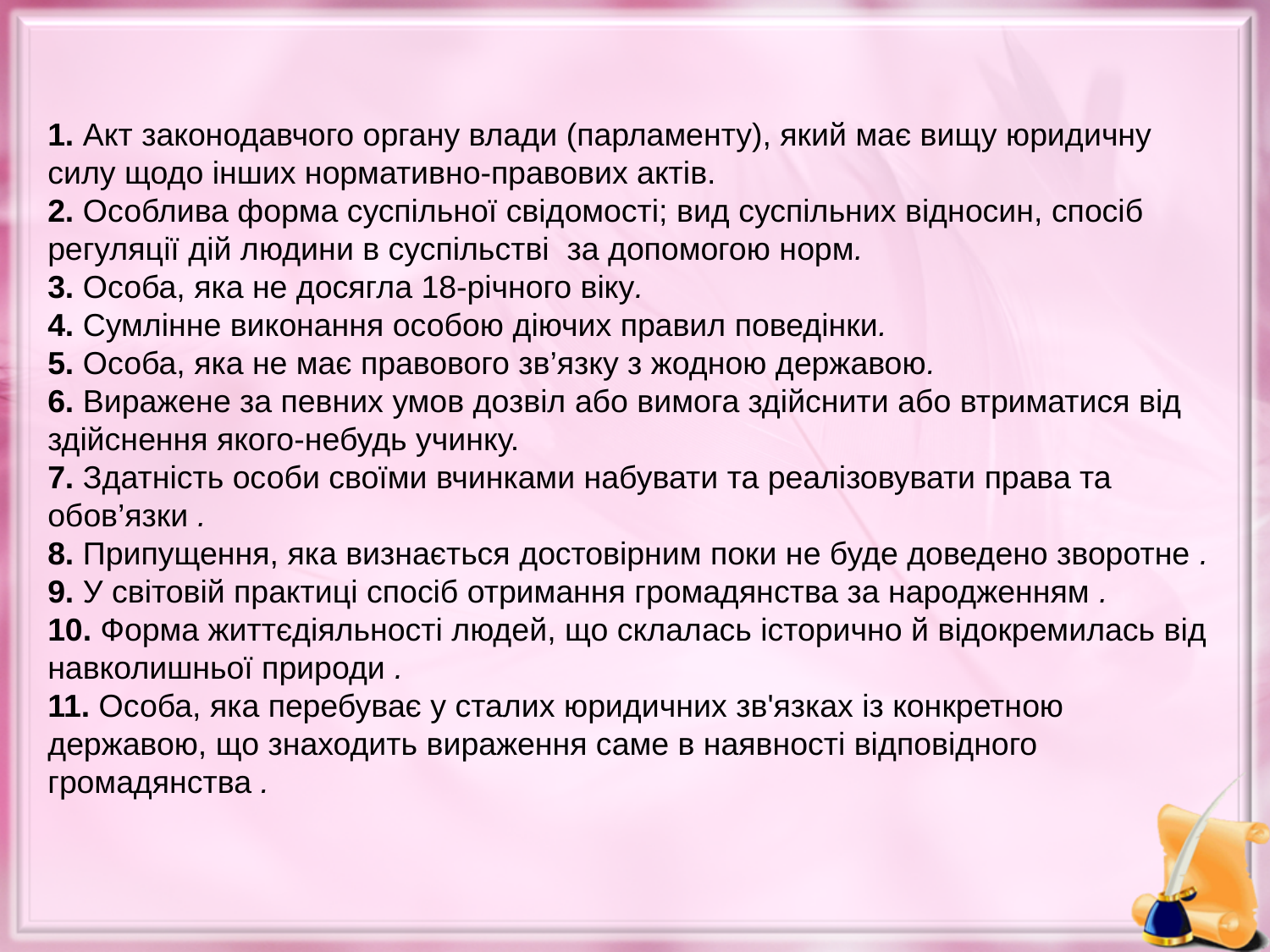

1. Акт законодавчого органу влади (парламенту), який має вищу юридичну силу щодо інших нормативно-правових актів.
2. Особлива форма суспільної свідомості; вид суспільних відносин, спосіб регуляції дій людини в суспільстві  за допомогою норм.
3. Особа, яка не досягла 18-річного віку.
4. Сумлінне виконання особою діючих правил поведінки.
5. Особа, яка не має правового зв’язку з жодною державою.
6. Виражене за певних умов дозвіл або вимога здійснити або втриматися від здійснення якого-небудь учинку.
7. Здатність особи своїми вчинками набувати та реалізовувати права та обов’язки .
8. Припущення, яка визнається достовірним поки не буде доведено зворотне .
9. У світовій практиці спосіб отримання громадянства за народженням .
10. Форма життєдіяльності людей, що склалась історично й відокремилась від навколишньої природи .
11. Особа, яка перебуває у сталих юридичних зв'язках із конкретною державою, що знаходить вираження саме в наявності відповідного громадянства .